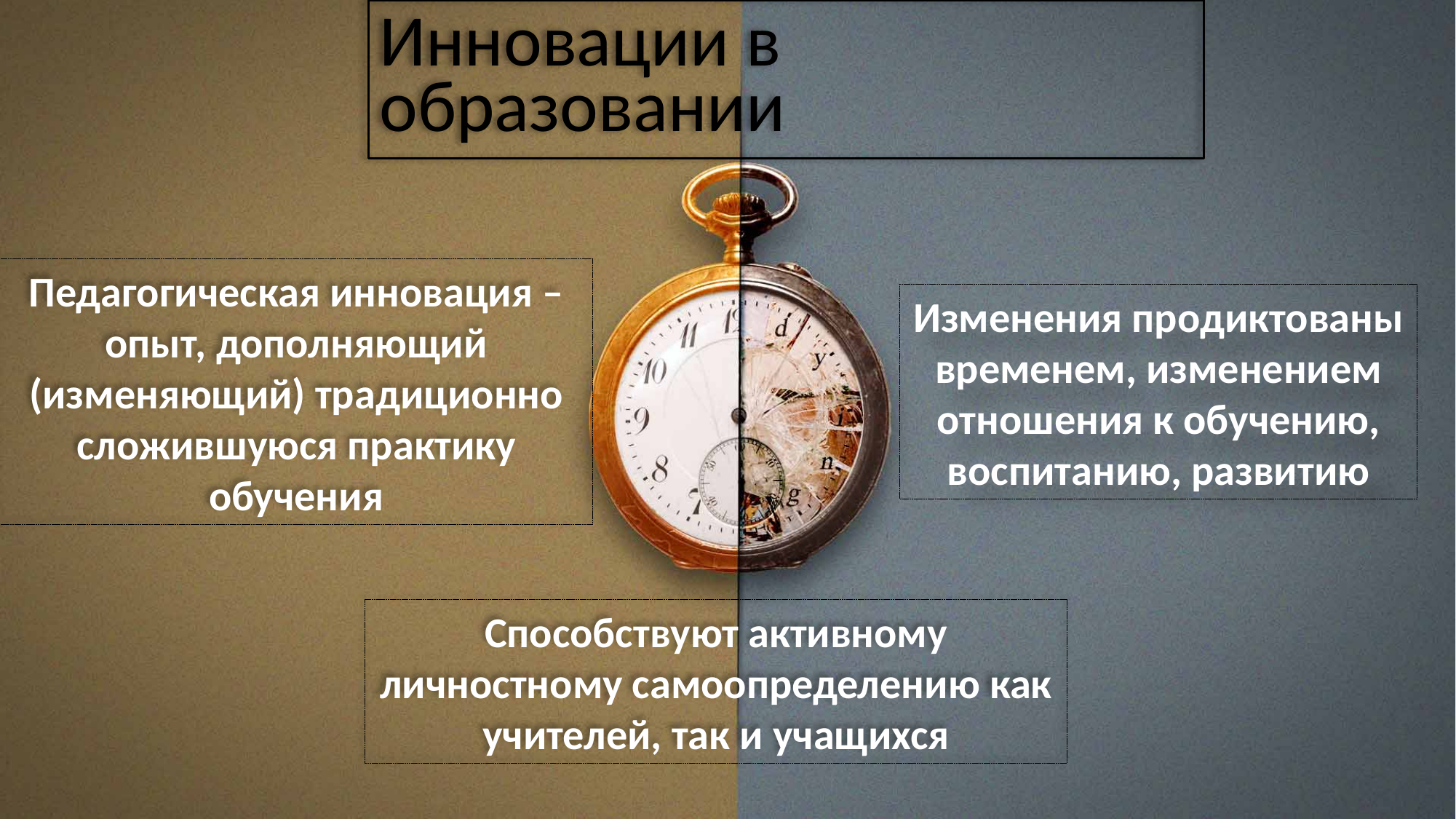

# Инновации в образовании
Педагогическая инновация – опыт, дополняющий (изменяющий) традиционно сложившуюся практику обучения
Изменения продиктованы временем, изменением отношения к обучению, воспитанию, развитию
Способствуют активному личностному самоопределению как учителей, так и учащихся